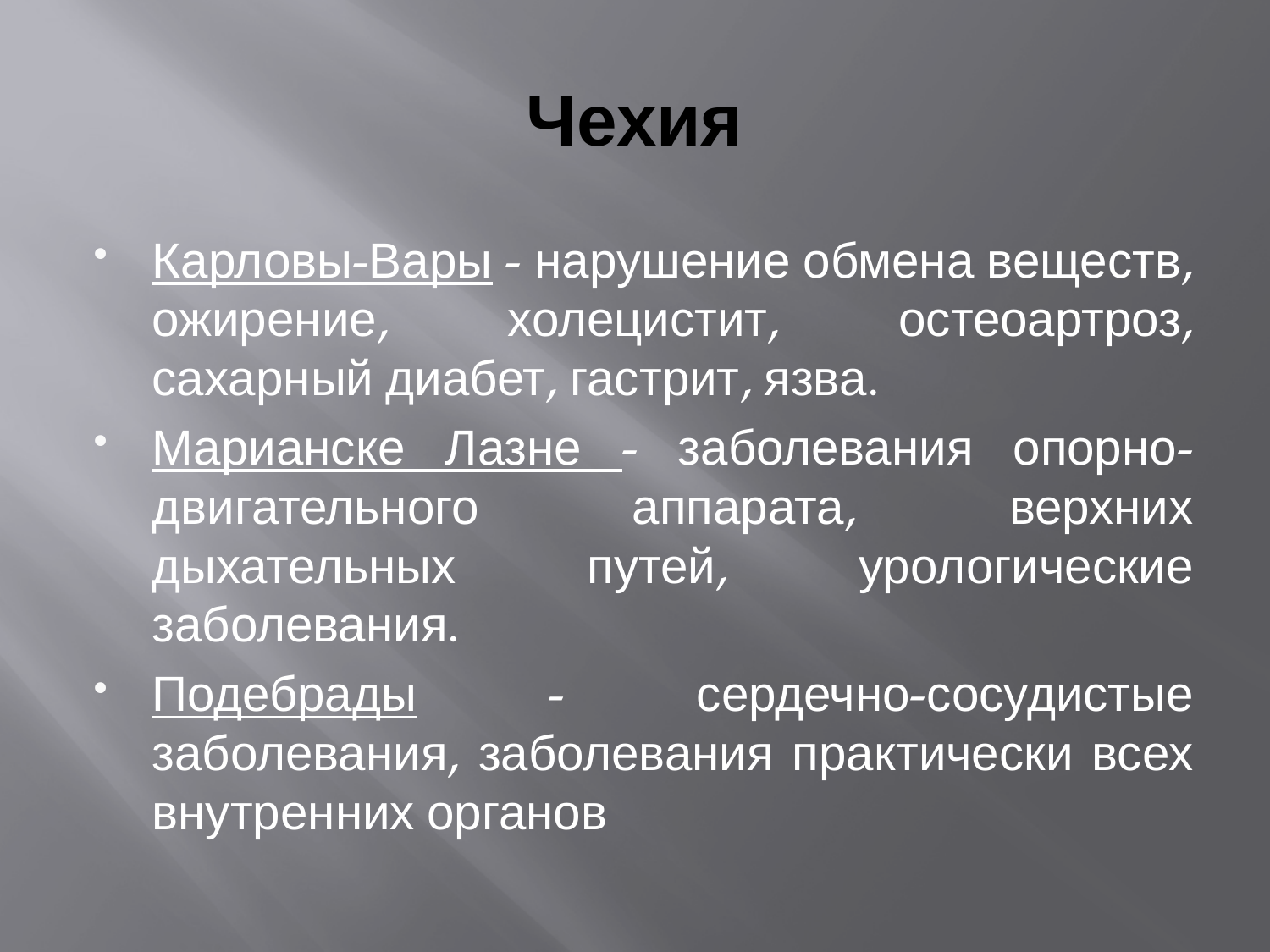

# Чехия
Карловы-Вары - нарушение обмена веществ, ожирение, холецистит, остеоартроз, сахарный диабет, гастрит, язва.
Марианске Лазне - заболевания опорно-двигательного аппарата, верхних дыхательных путей, урологические заболевания.
Подебрады - сердечно-сосудистые заболевания, заболевания практически всех внутренних органов